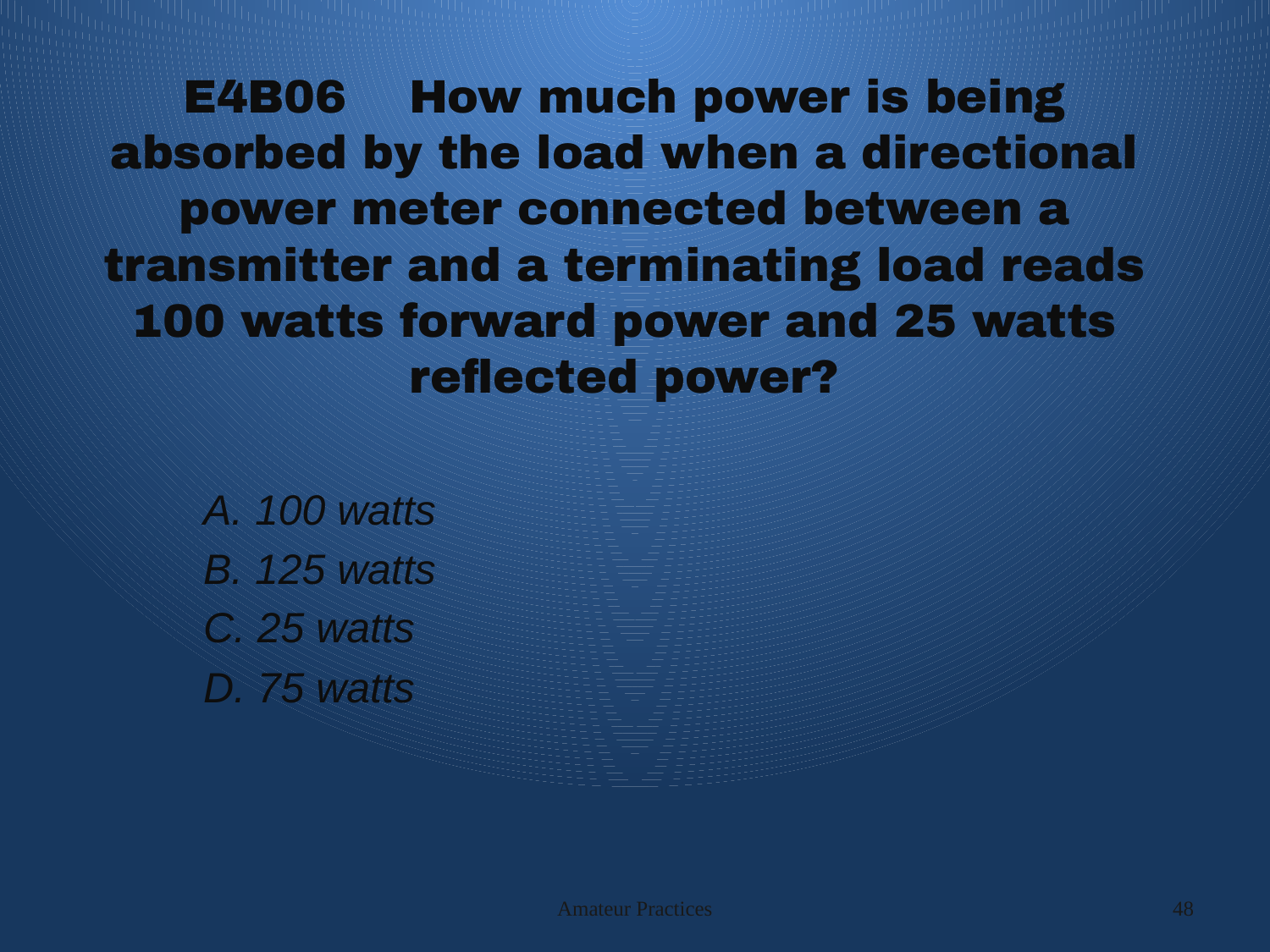

# E4B06    How much power is being absorbed by the load when a directional power meter connected between a transmitter and a terminating load reads 100 watts forward power and 25 watts reflected power?
A. 100 watts
B. 125 watts
C. 25 watts
D. 75 watts
Amateur Practices
48